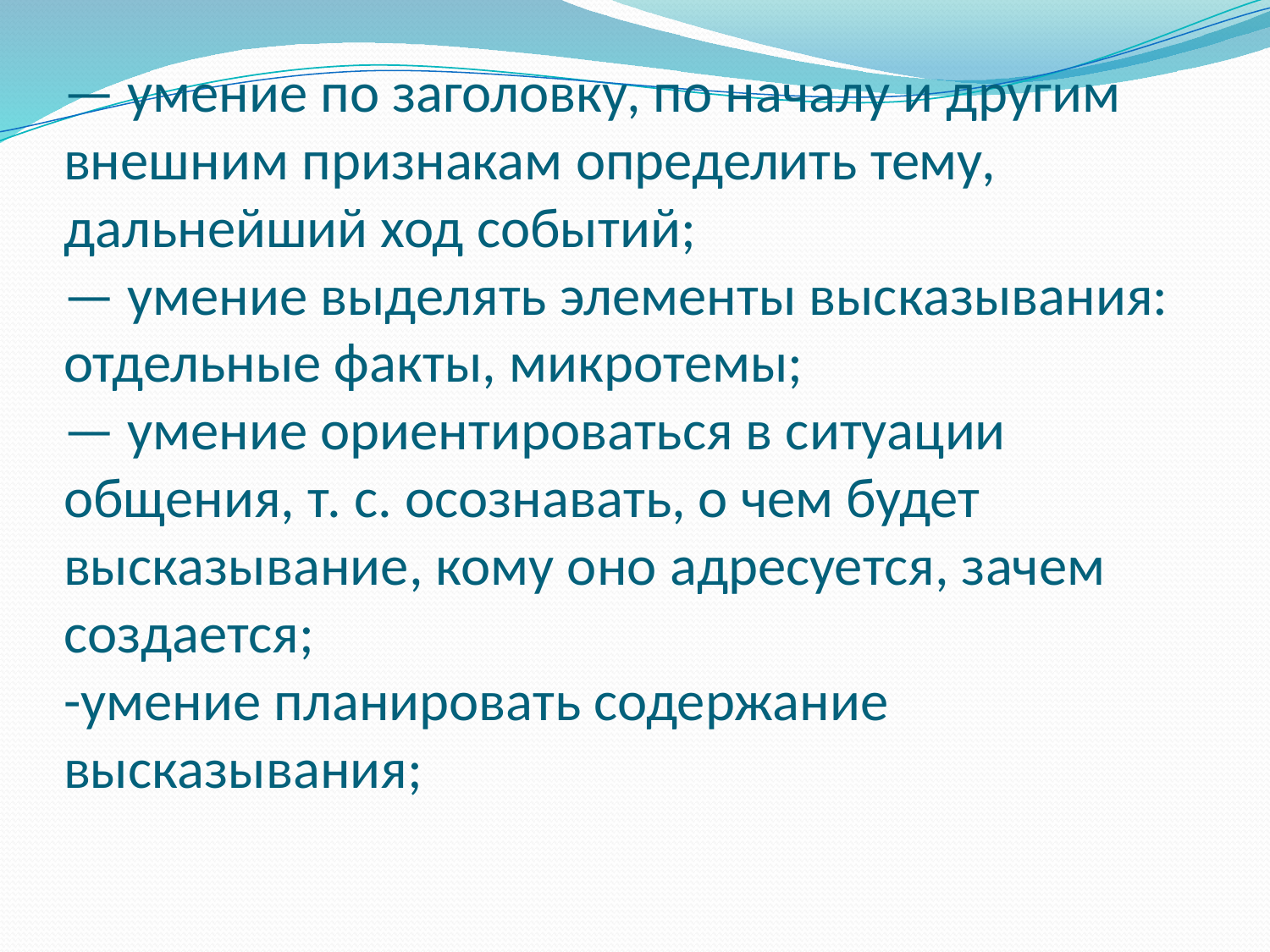

# — умение по заголовку, по началу и другим внешним признакам определить тему, дальнейший ход событий; — умение выделять элементы высказывания: отдельные факты, микротемы; — умение ориентироваться в ситуации общения, т. с. осознавать, о чем будет высказывание, кому оно адресуется, зачем создается; -умение планировать содержание высказывания;